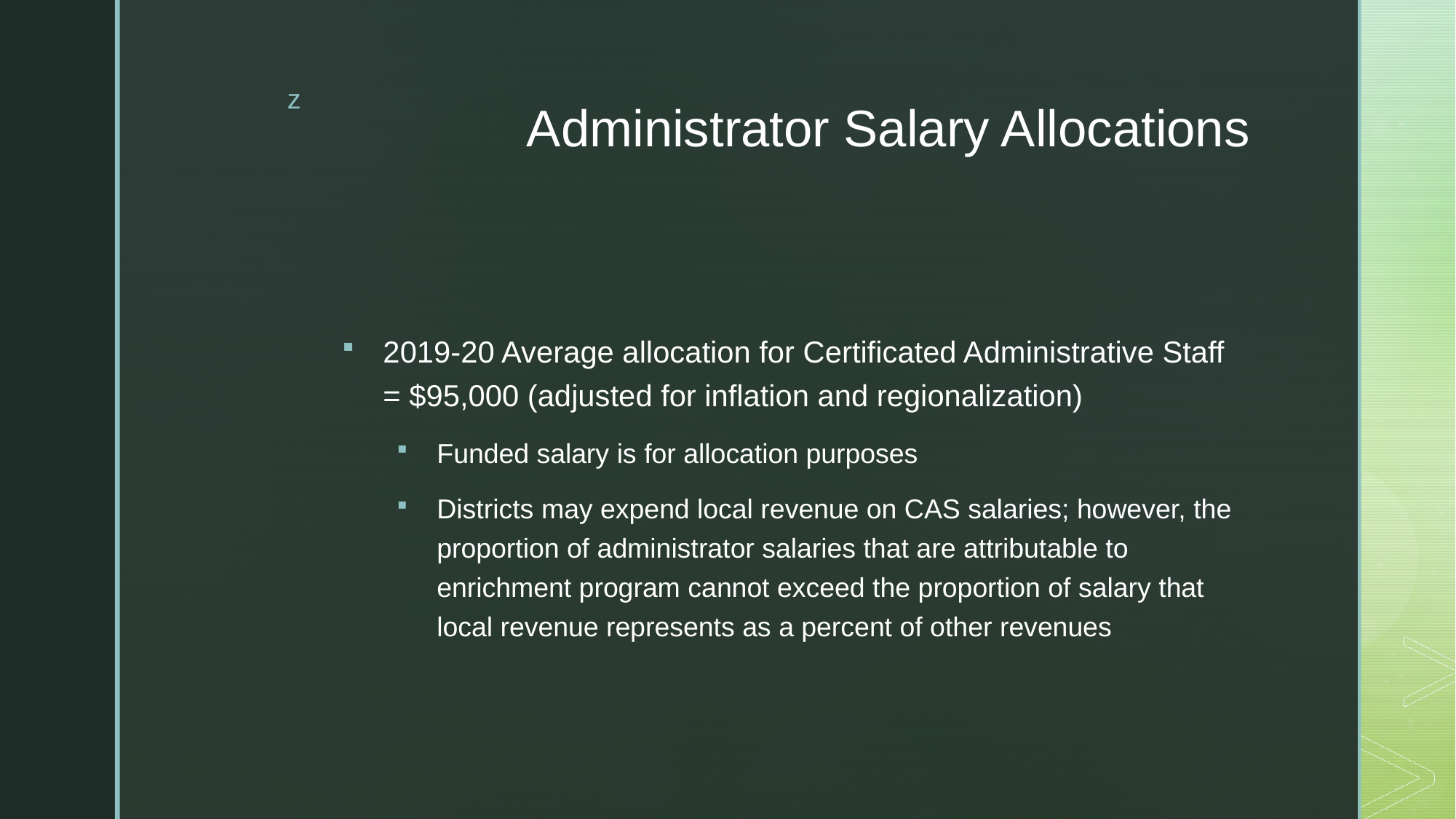

# Administrator Salary Allocations
2019-20 Average allocation for Certificated Administrative Staff = $95,000 (adjusted for inflation and regionalization)
Funded salary is for allocation purposes
Districts may expend local revenue on CAS salaries; however, the proportion of administrator salaries that are attributable to enrichment program cannot exceed the proportion of salary that local revenue represents as a percent of other revenues